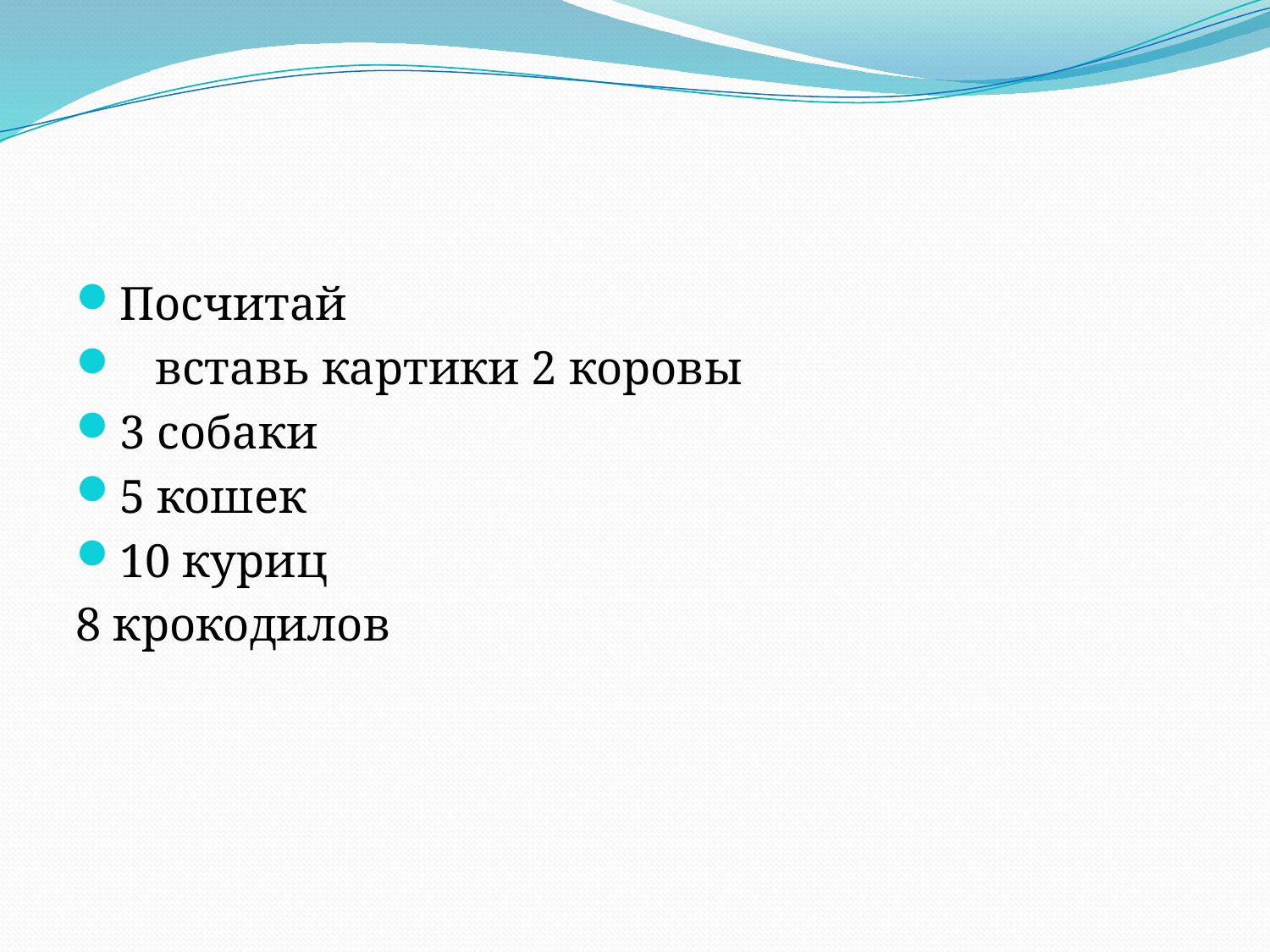

#
Посчитай
   вставь картики 2 коровы
3 собаки
5 кошек
10 куриц
8 крокодилов